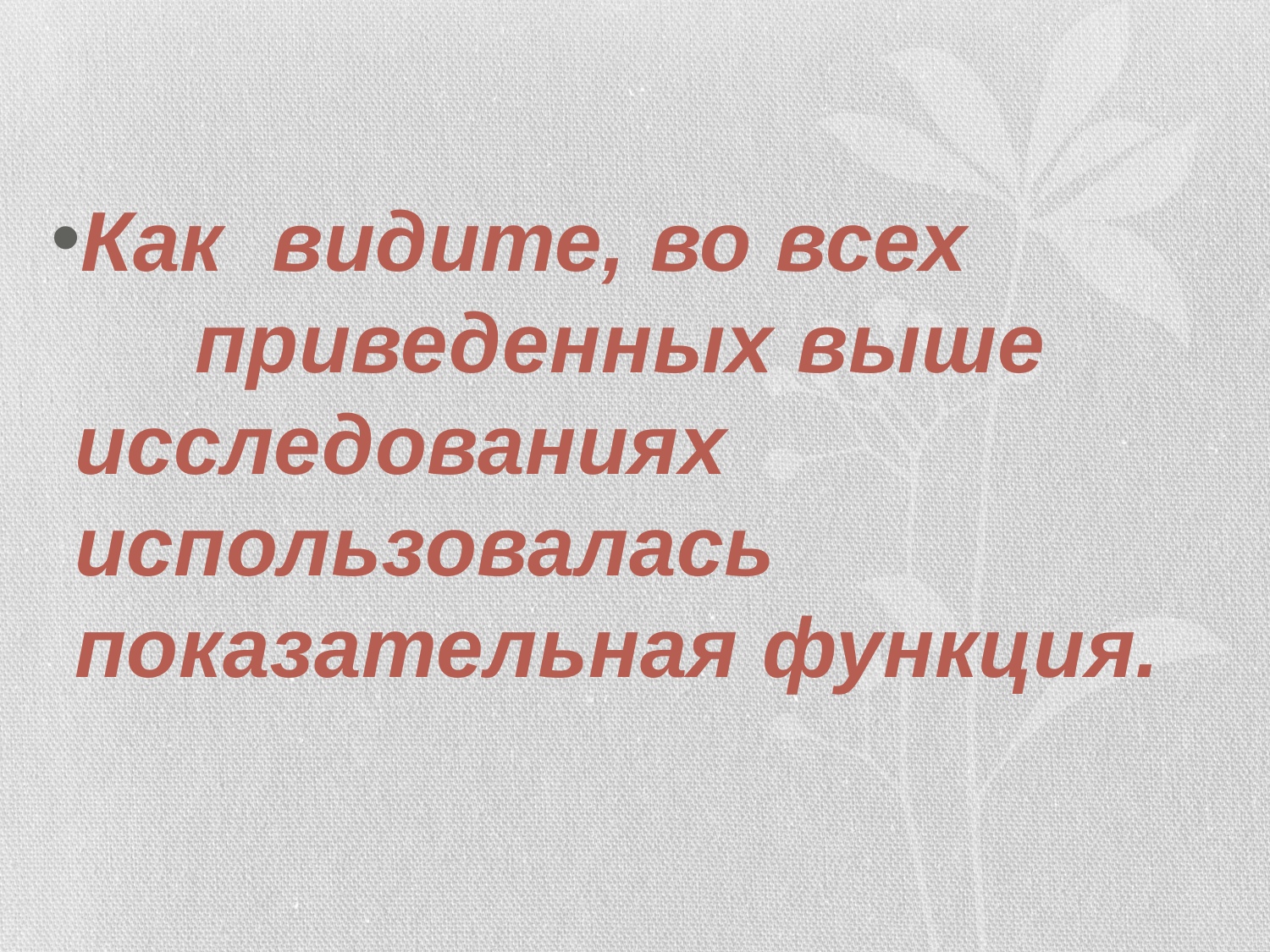

Как  видите, во всех                приведенных выше исследованиях    использовалась показательная функция.